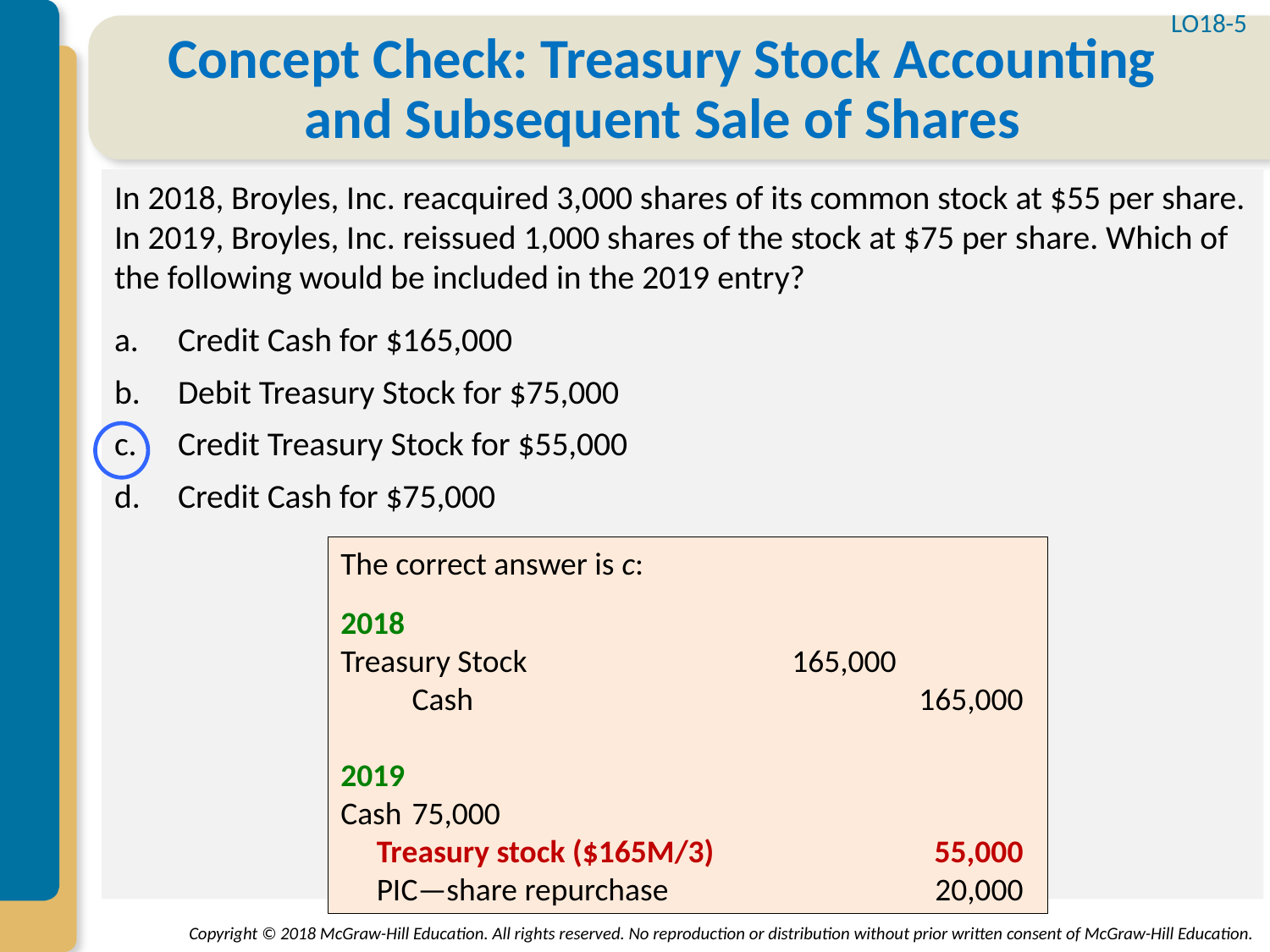

LO18-5
# Concept Check: Treasury Stock Accounting and Subsequent Sale of Shares
In 2018, Broyles, Inc. reacquired 3,000 shares of its common stock at $55 per share. In 2019, Broyles, Inc. reissued 1,000 shares of the stock at $75 per share. Which of the following would be included in the 2019 entry?
Credit Cash for $165,000
Debit Treasury Stock for $75,000
Credit Treasury Stock for $55,000
Credit Cash for $75,000

The correct answer is c:
2018
Treasury Stock	165,000
	Cash		165,000

2019
Cash	75,000
     Treasury stock ($165M/3)		55,000
     PIC—share repurchase		20,000